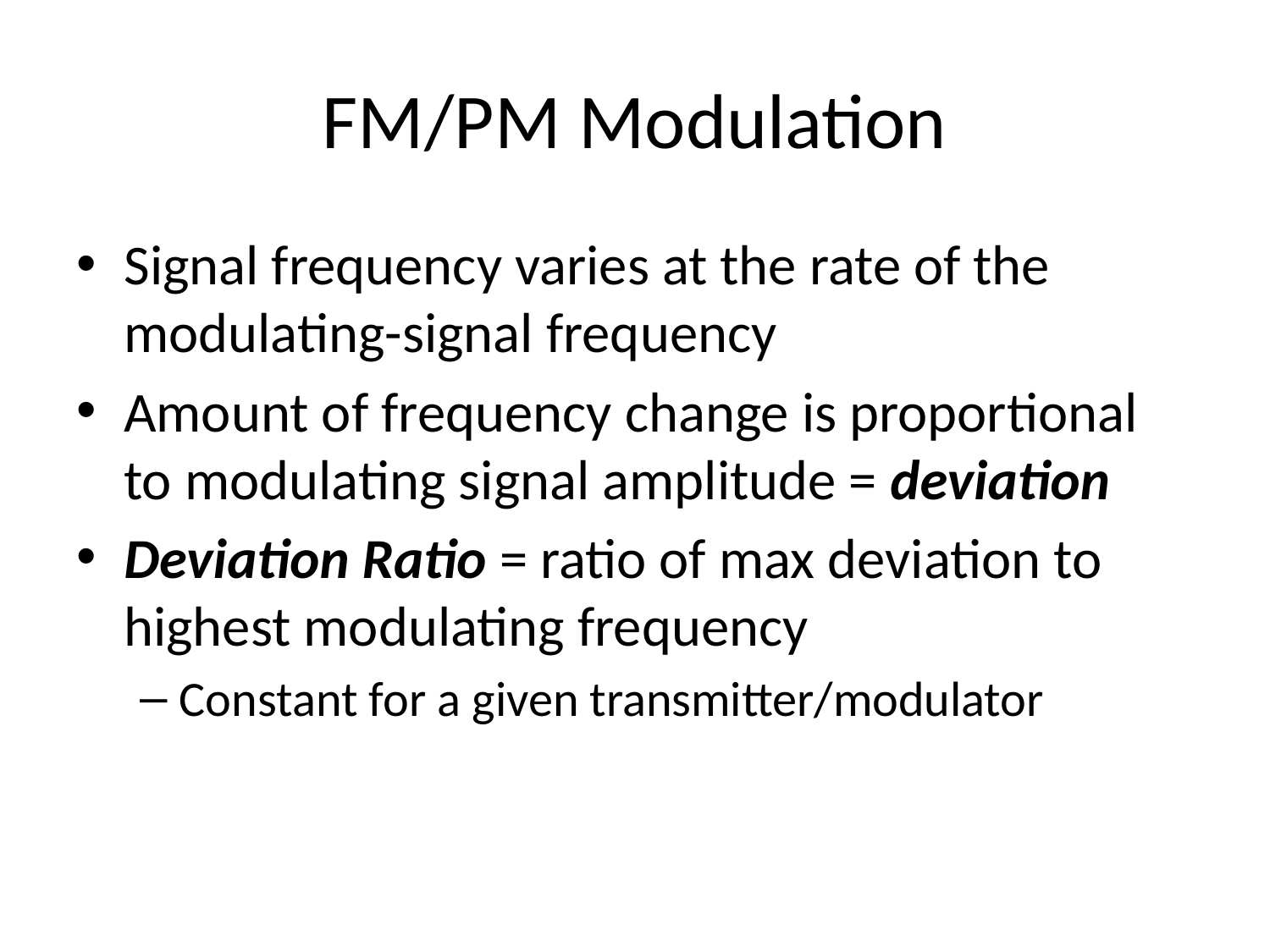

# FM/PM Modulation
Signal frequency varies at the rate of the modulating-signal frequency
Amount of frequency change is proportional to modulating signal amplitude = deviation
Deviation Ratio = ratio of max deviation to highest modulating frequency
Constant for a given transmitter/modulator